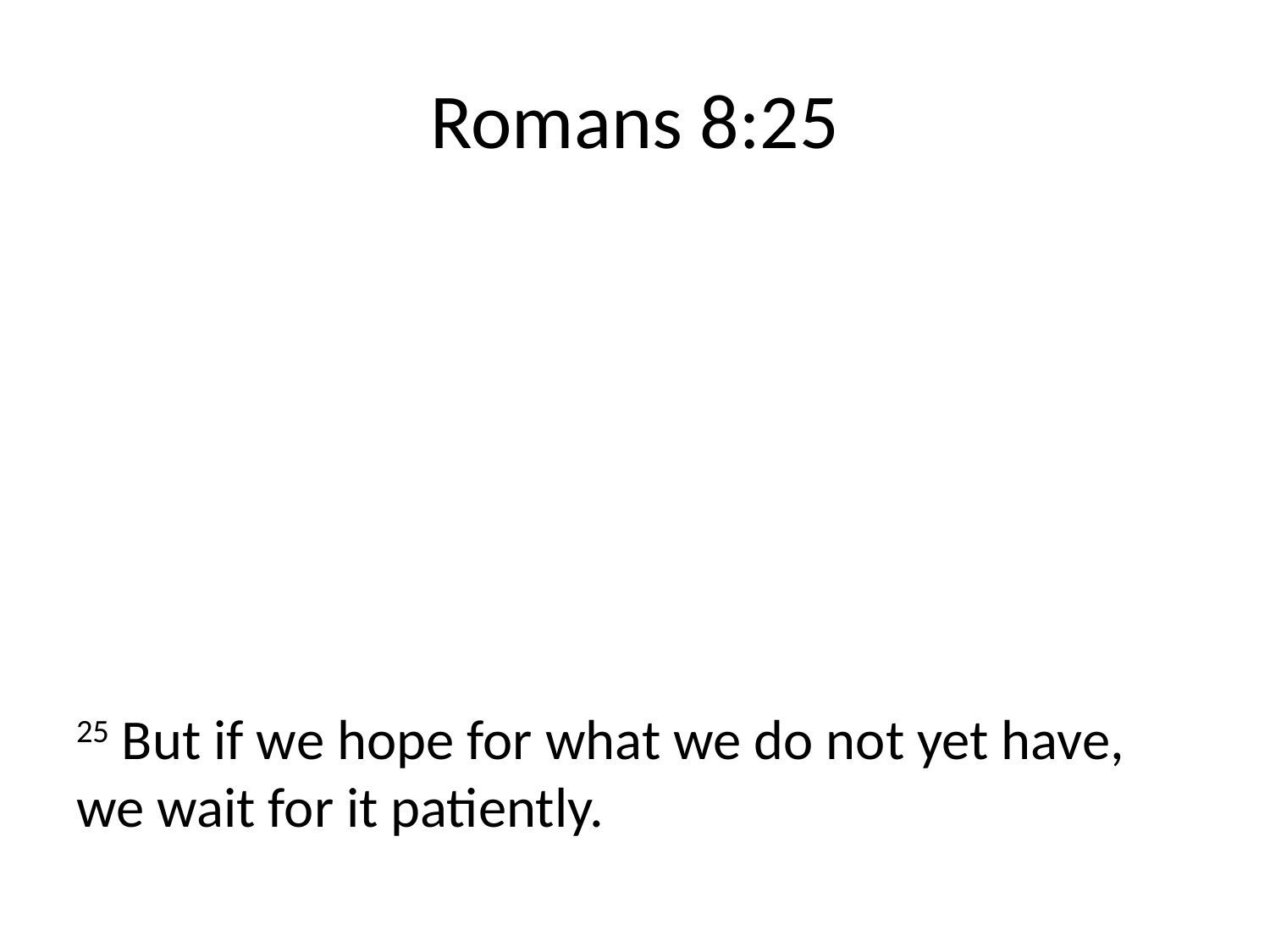

# Romans 8:25

25 But if we hope for what we do not yet have, we wait for it patiently.